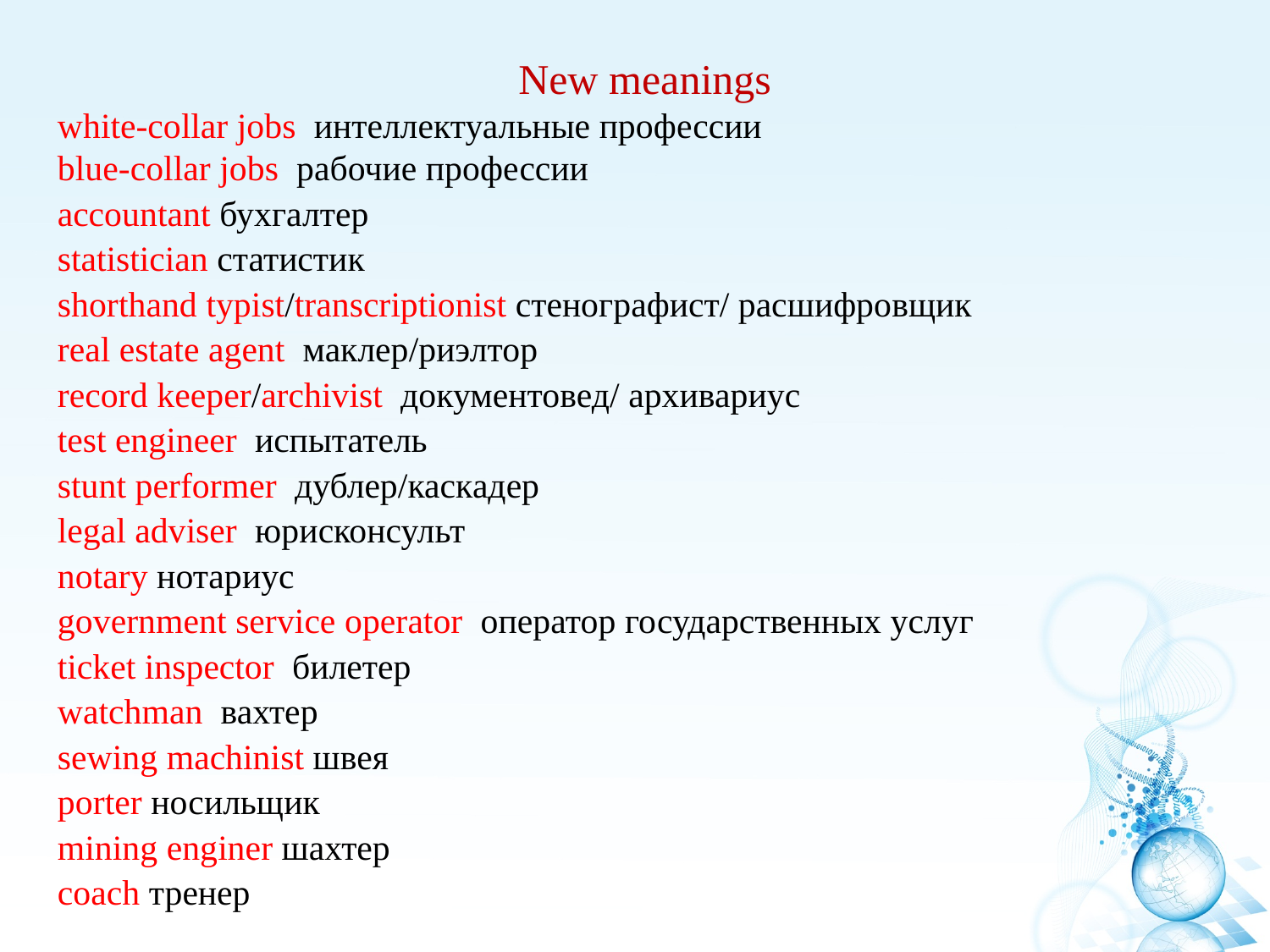

New meanings
white-collar jobs  интеллектуальные профессии
blue-collar jobs  рабочие профессии
accountant бухгалтер
statistician статистик
shorthand typist/transcriptionist стенографист/ расшифровщик
real estate agent  маклер/риэлтор
record keeper/archivist  документовед/ архивариус
test engineer  испытатель
stunt performer  дублер/каскадер
legal adviser  юрисконсульт
notary нотариус
government service operator  оператор государственных услуг
ticket inspector  билетер
watchman  вахтер
sewing machinist швея
porter носильщик
mining enginer шахтер
coach тренер